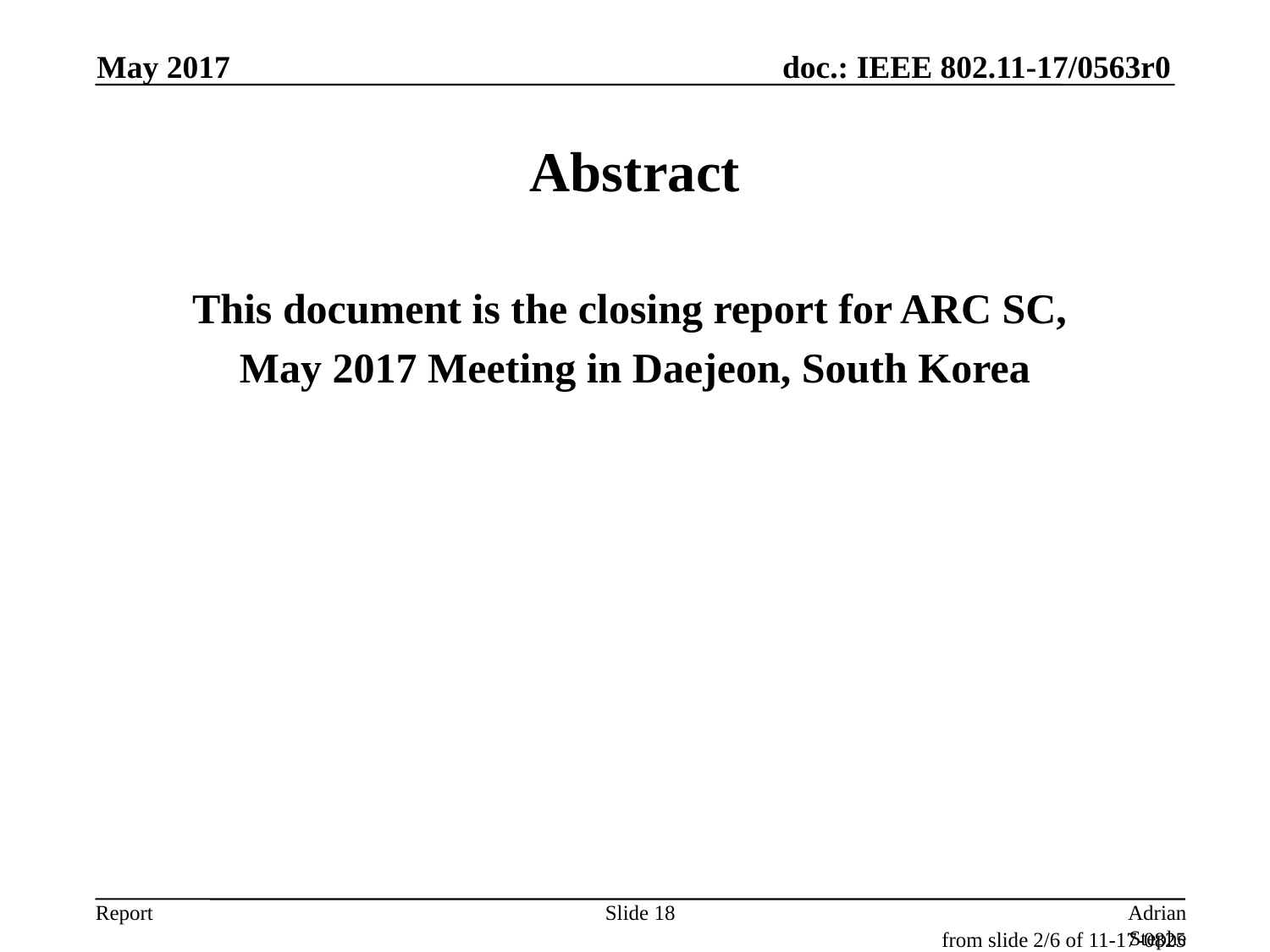

May 2017
# Abstract
This document is the closing report for ARC SC,
May 2017 Meeting in Daejeon, South Korea
Slide 18
Adrian Stephens, Intel Corporation
from slide 2/6 of 11-17-0825